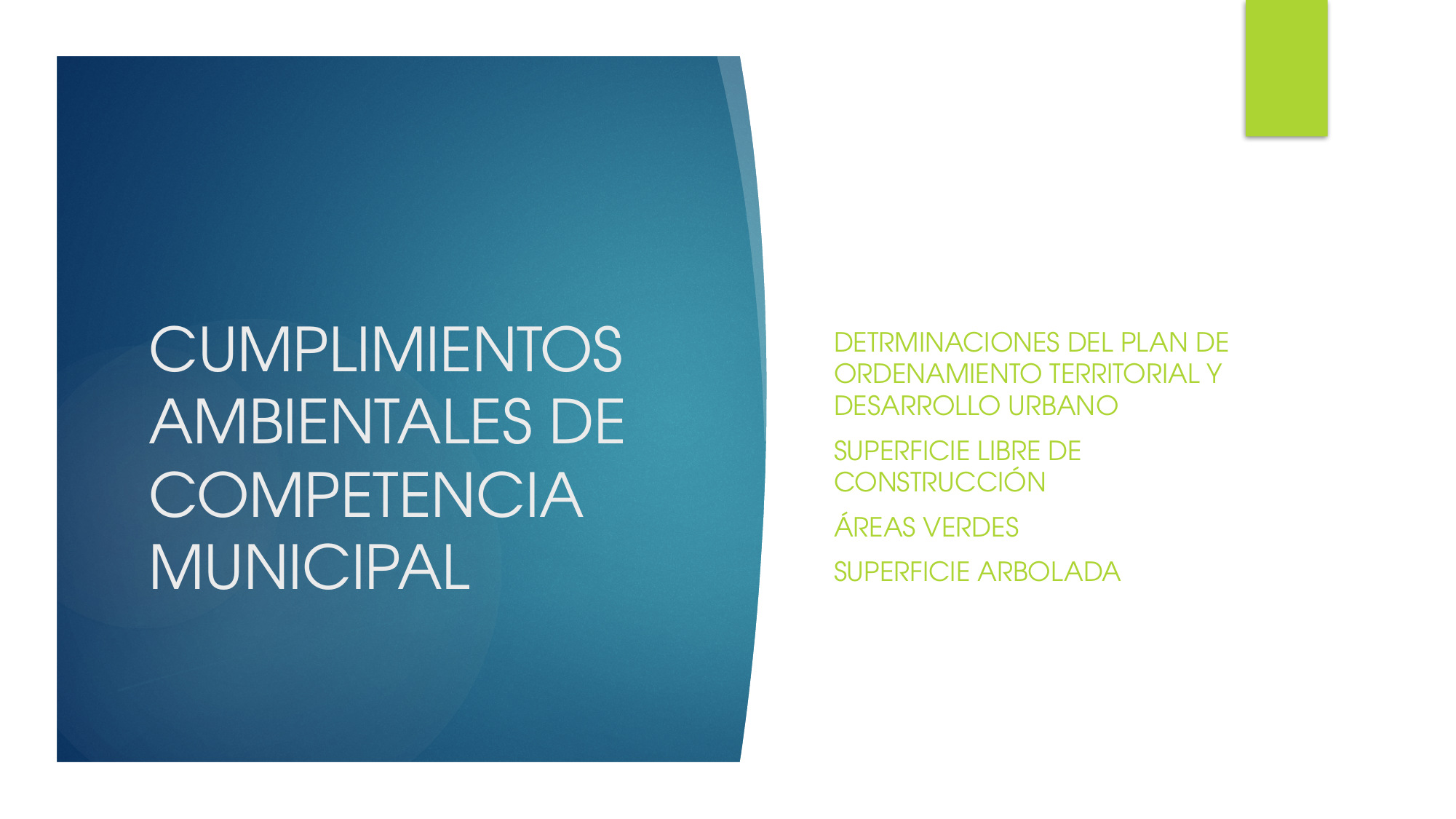

DETRMINACIONES DEL PLAN DE ORDENAMIENTO TERRITORIAL Y DESARROLLO URBANO
SUPERFICIE LIBRE DE CONSTRUCCIÓN
ÁREAS VERDES
SUPERFICIE ARBOLADA
# CUMPLIMIENTOS AMBIENTALES DE COMPETENCIA MUNICIPAL